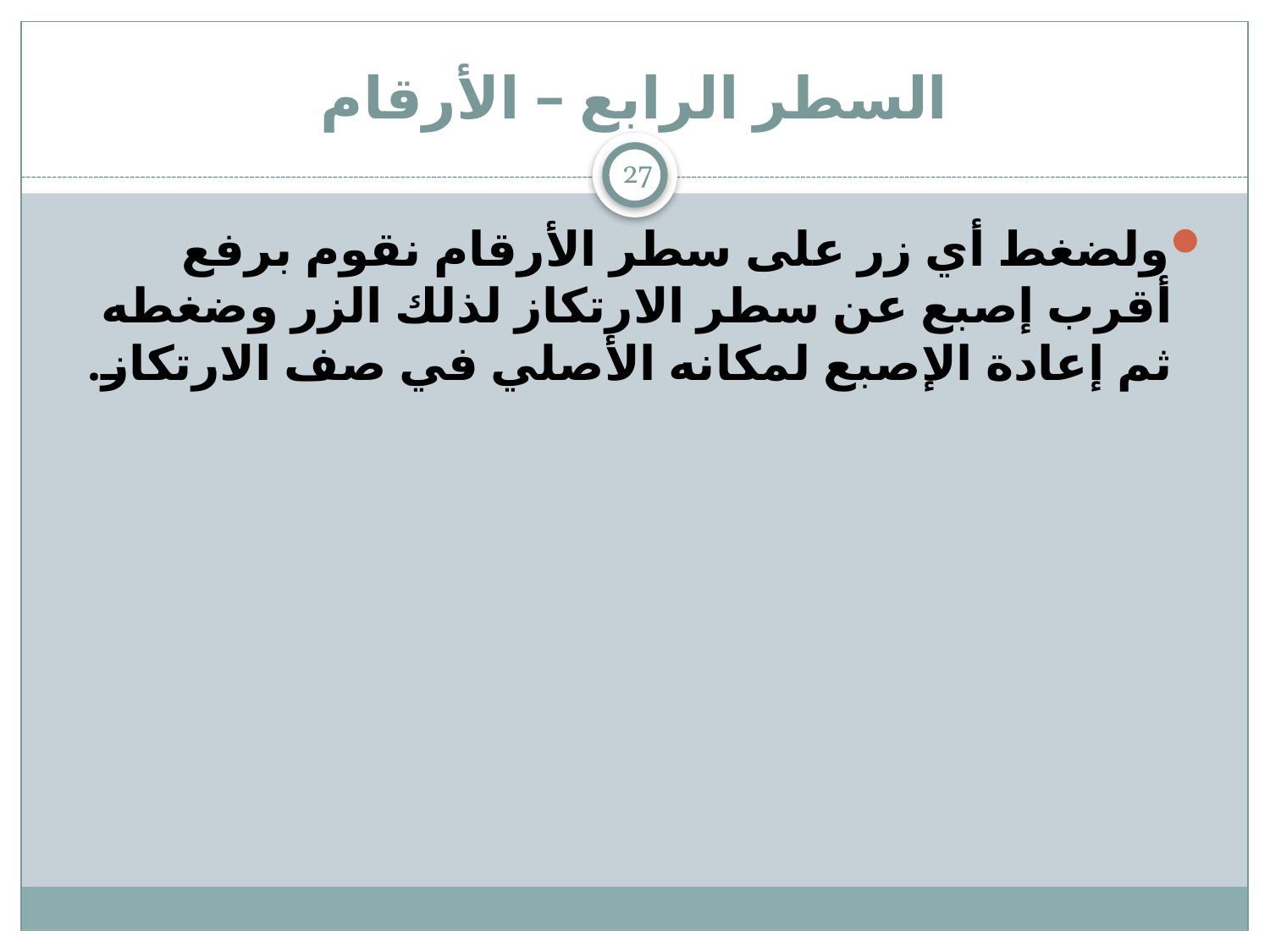

# السطر الرابع – الأرقام
27
ولضغط أي زر على سطر الأرقام نقوم برفع أقرب إصبع عن سطر الارتكاز لذلك الزر وضغطه ثم إعادة الإصبع لمكانه الأصلي في صف الارتكاز.